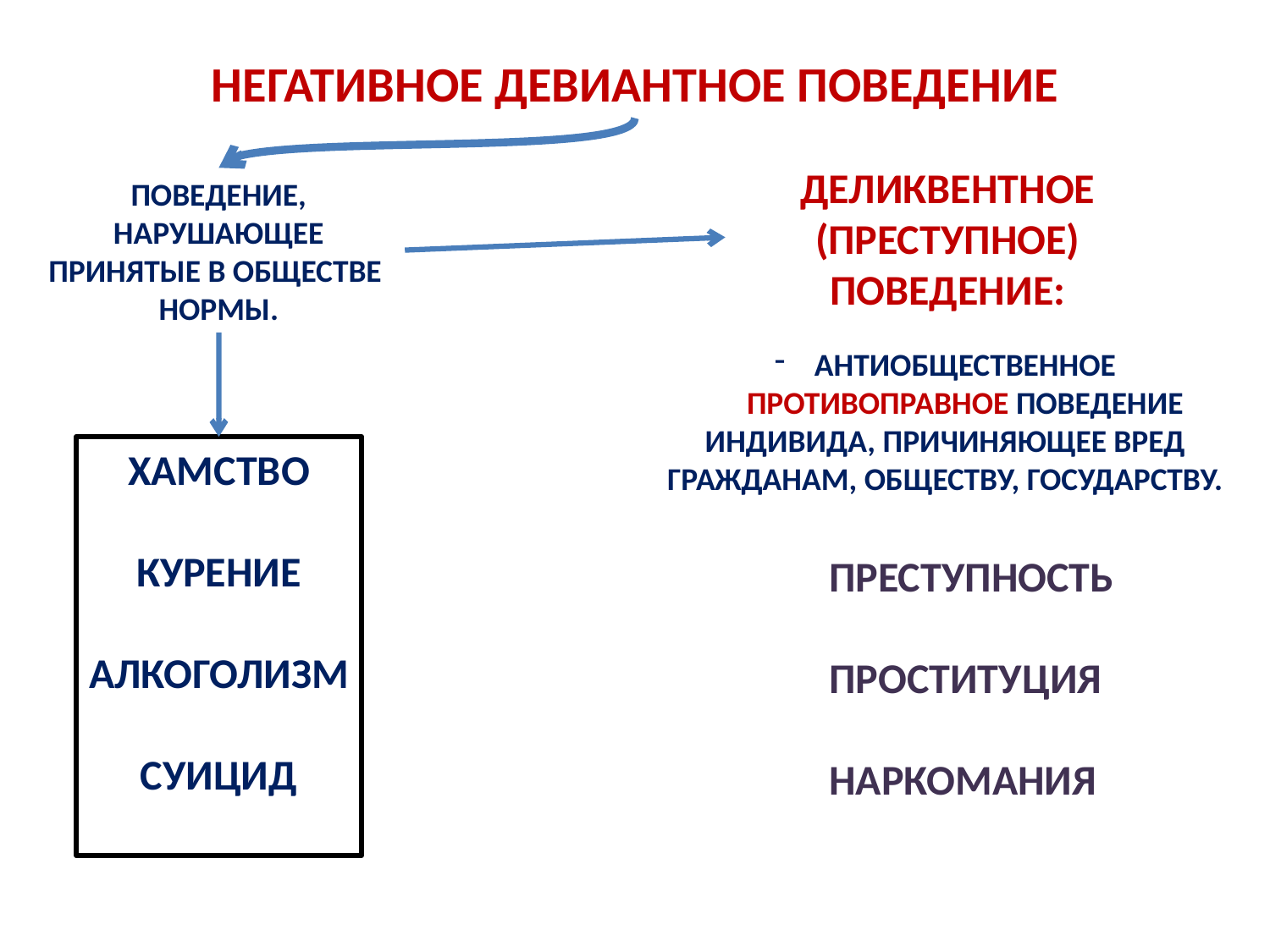

НЕГАТИВНОЕ ДЕВИАНТНОЕ ПОВЕДЕНИЕ
ДЕЛИКВЕНТНОЕ
(ПРЕСТУПНОЕ)
ПОВЕДЕНИЕ:
ПОВЕДЕНИЕ, НАРУШАЮЩЕЕ ПРИНЯТЫЕ В ОБЩЕСТВЕ  НОРМЫ.
АНТИОБЩЕСТВЕННОЕ ПРОТИВОПРАВНОЕ ПОВЕДЕНИЕ
ИНДИВИДА, ПРИЧИНЯЮЩЕЕ ВРЕД ГРАЖДАНАМ, ОБЩЕСТВУ, ГОСУДАРСТВУ.

ХАМСТВО

КУРЕНИЕ

АЛКОГОЛИЗМ

СУИЦИД

ПРЕСТУПНОСТЬ

ПРОСТИТУЦИЯ

НАРКОМАНИЯ